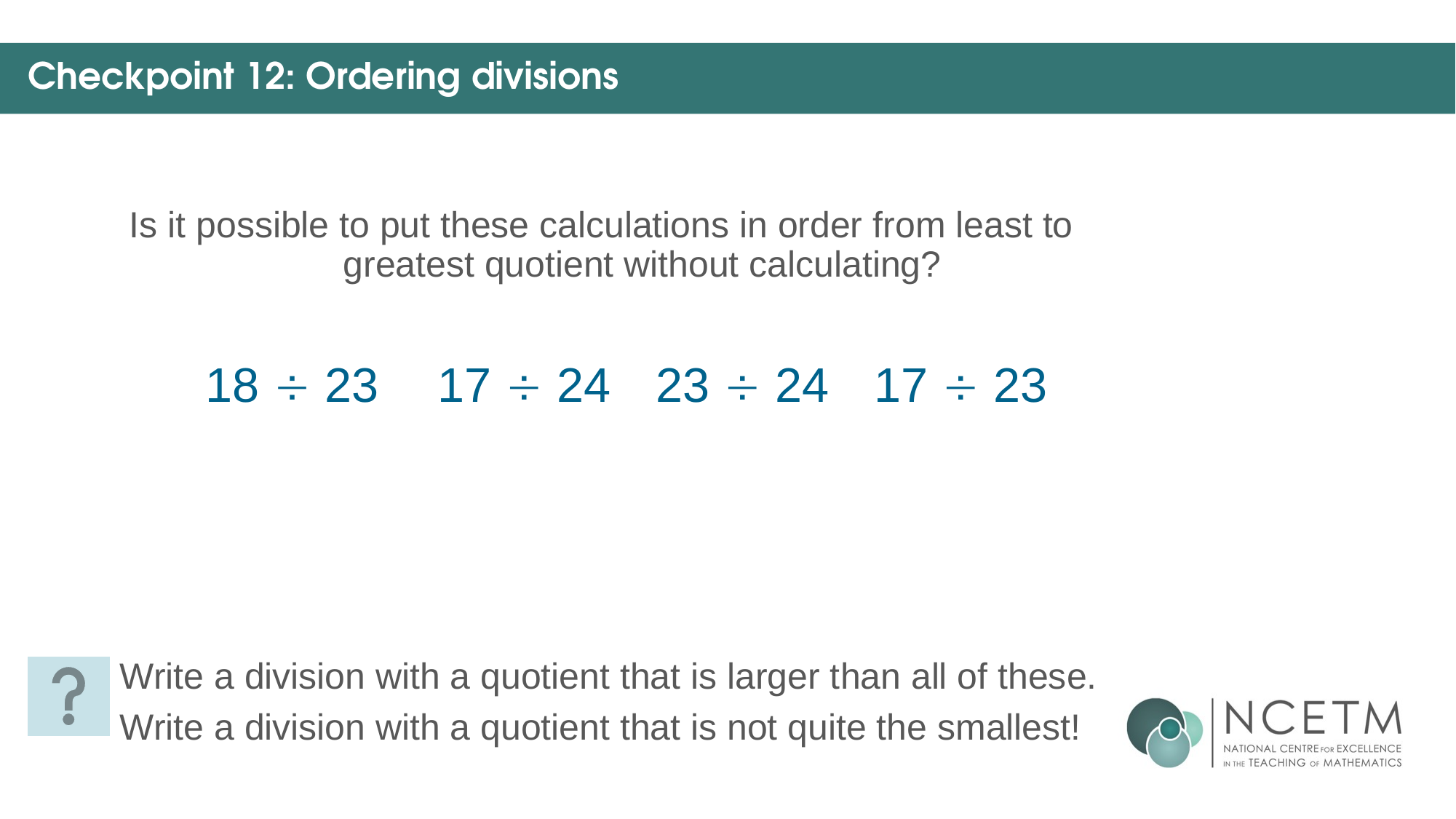

Checkpoint 12: Ordering divisions

Is it possible to put these calculations in order from least to         greatest quotient without calculating?

18 ÷ 23 	 17 ÷ 24 	 23 ÷ 24 	 17 ÷ 23

Write a division with a quotient that is larger than all of these.
Write a division with a quotient that is not quite the smallest!